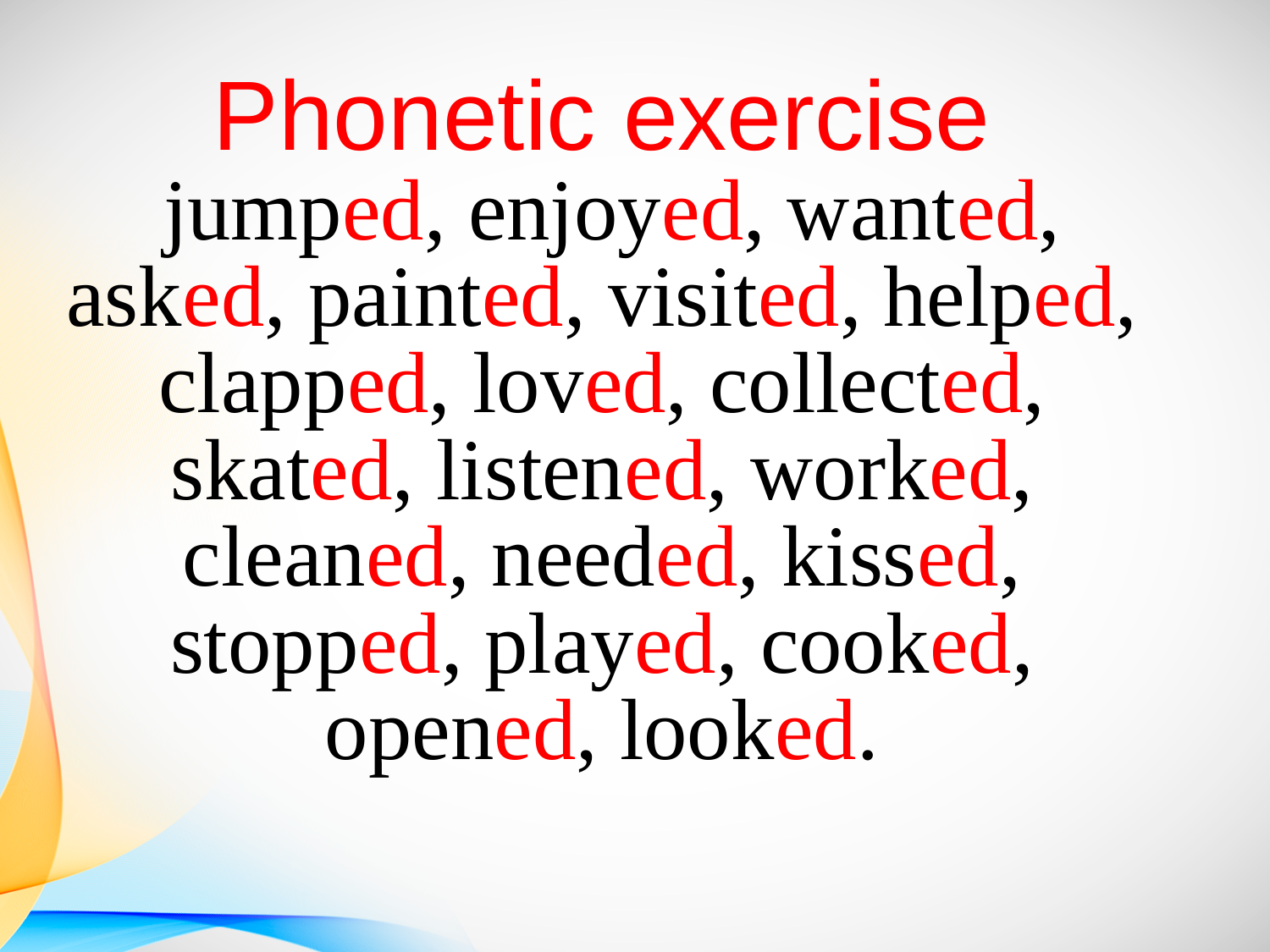

# Phonetic exercise jumped, enjoyed, wanted, asked, painted, visited, helped, clapped, loved, collected, skated, listened, worked, cleaned, needed, kissed, stopped, played, cooked, opened, looked.